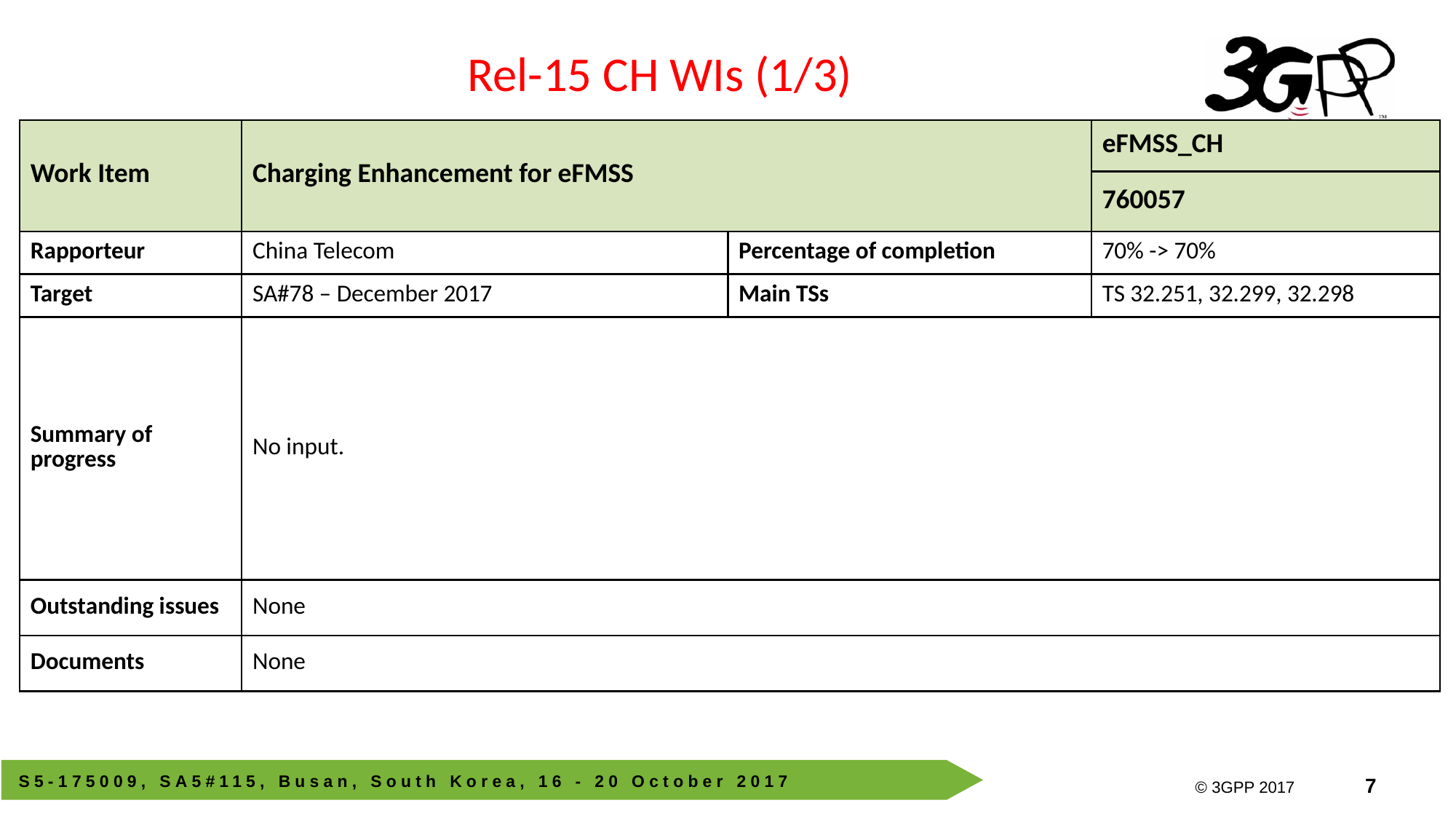

Rel-15 CH WIs (1/3)
| Work Item | Charging Enhancement for eFMSS |  | eFMSS\_CH |
| --- | --- | --- | --- |
|  |  |  | 760057 |
| Rapporteur | China Telecom | Percentage of completion | 70% -> 70% |
| Target | SA#78 – December 2017 | Main TSs | TS 32.251, 32.299, 32.298 |
| Summary of progress | No input. |  |  |
| Outstanding issues | None |  |  |
| Documents | None |  |  |